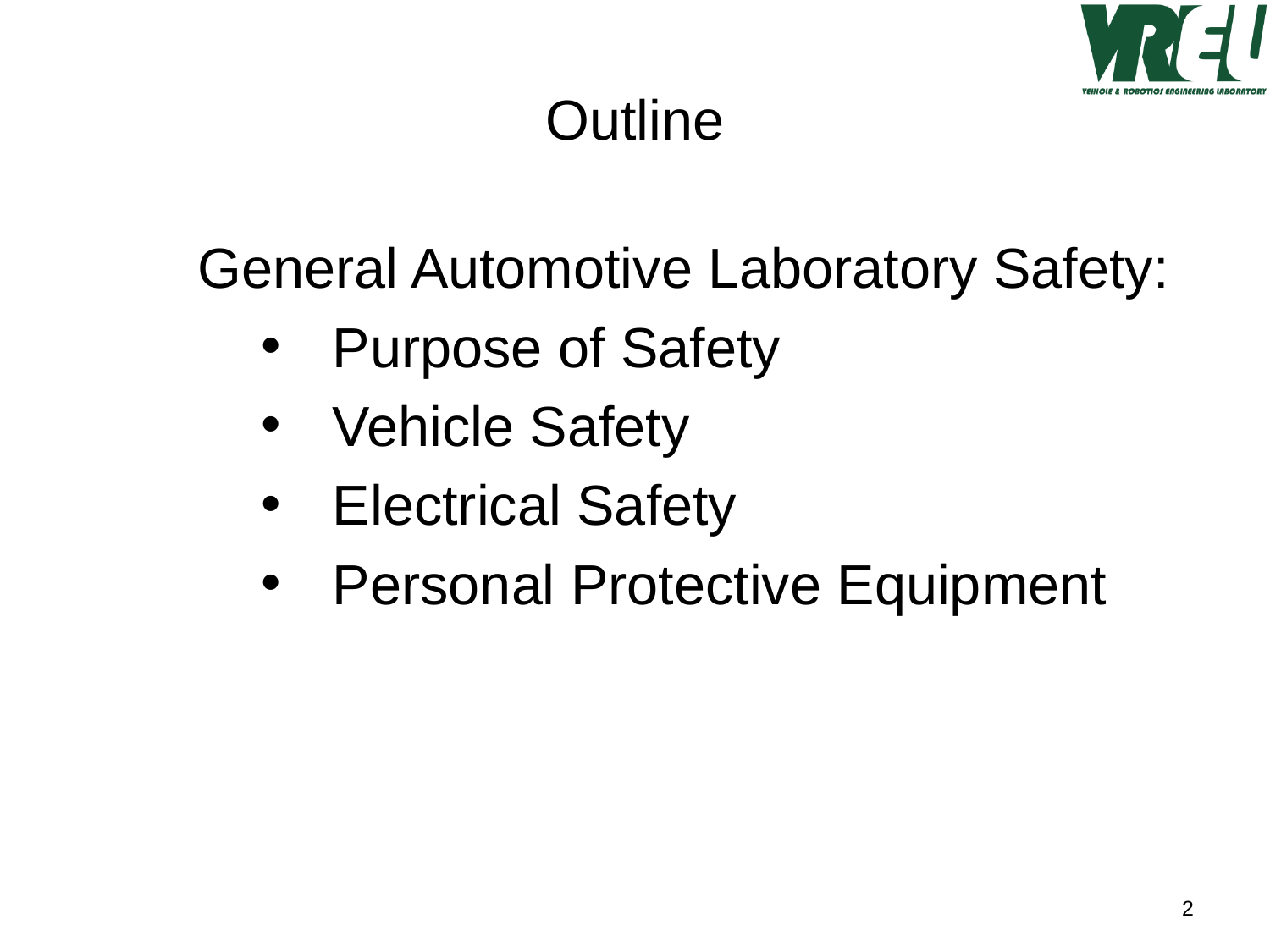

Outline
General Automotive Laboratory Safety:
Purpose of Safety
Vehicle Safety
Electrical Safety
Personal Protective Equipment
2